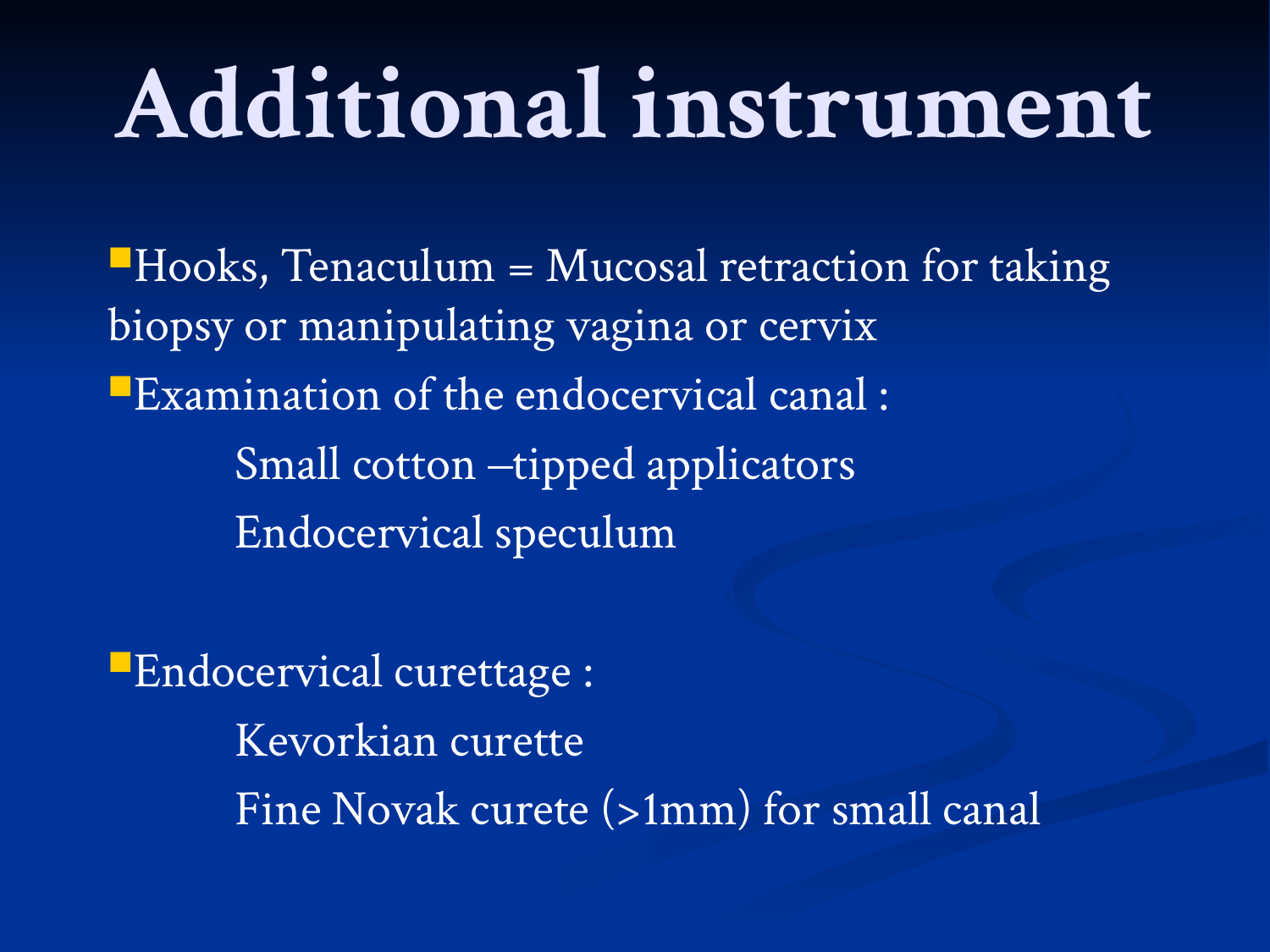

# Additional instrument
Hooks, Tenaculum = Mucosal retraction for taking biopsy or manipulating vagina or cervix
Examination of the endocervical canal :
	Small cotton –tipped applicators
	Endocervical speculum

Endocervical curettage :
	Kevorkian curette
	Fine Novak curete (>1mm) for small canal